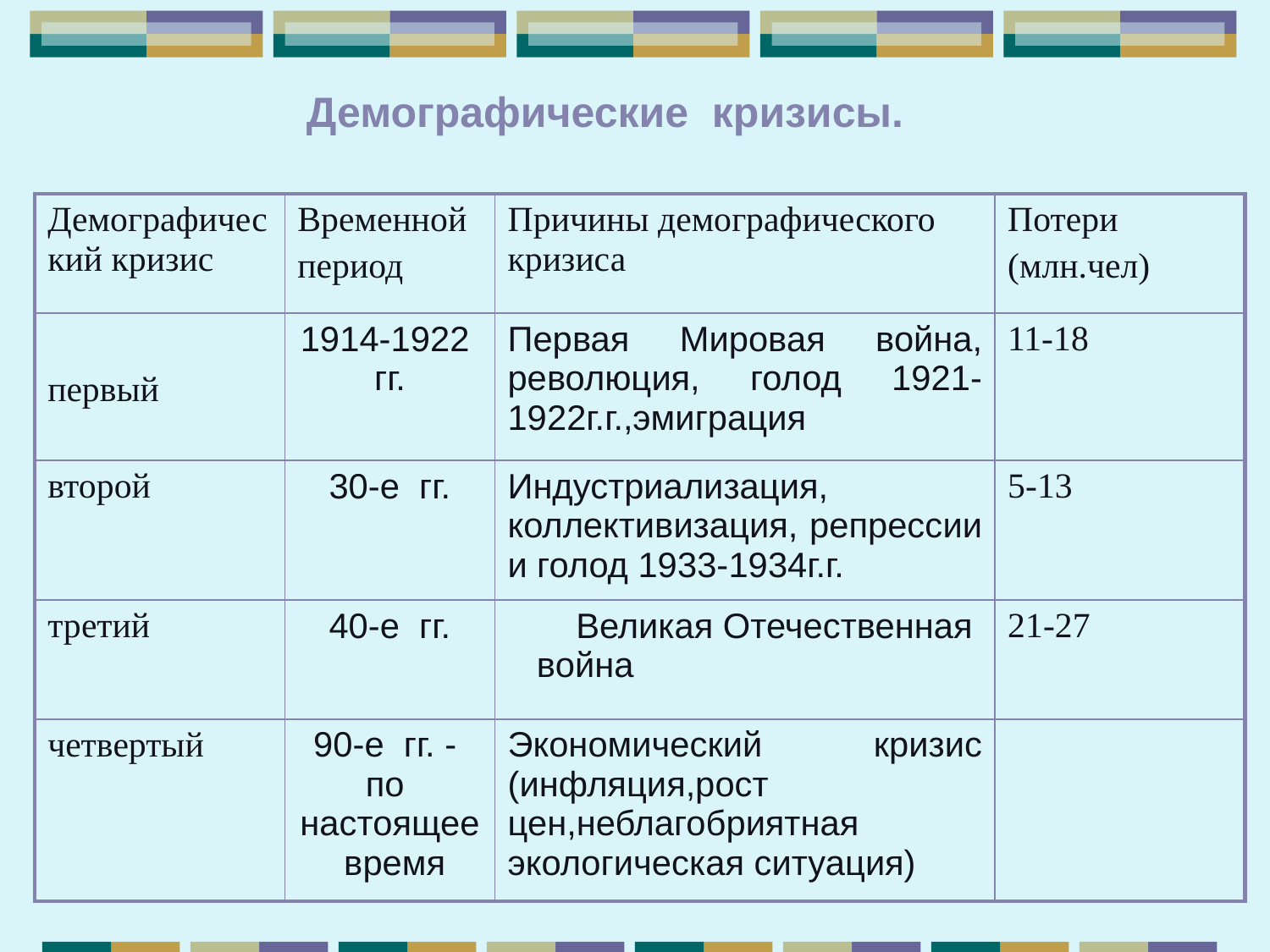

Демографические  кризисы.
| Демографический кризис | Временной период | Причины демографического кризиса | Потери (млн.чел) |
| --- | --- | --- | --- |
| первый | 1914-1922 гг. | Первая Мировая война, революция, голод 1921-1922г.г.,эмиграция | 11-18 |
| второй | 30-е гг. | Индустриализация, коллективизация, репрессии и голод 1933-1934г.г. | 5-13 |
| третий | 40-е гг. | Великая Отечественная война | 21-27 |
| четвертый | 90-е гг. - по настоящее время | Экономический кризис (инфляция,рост цен,неблагобриятная экологическая ситуация) |  |